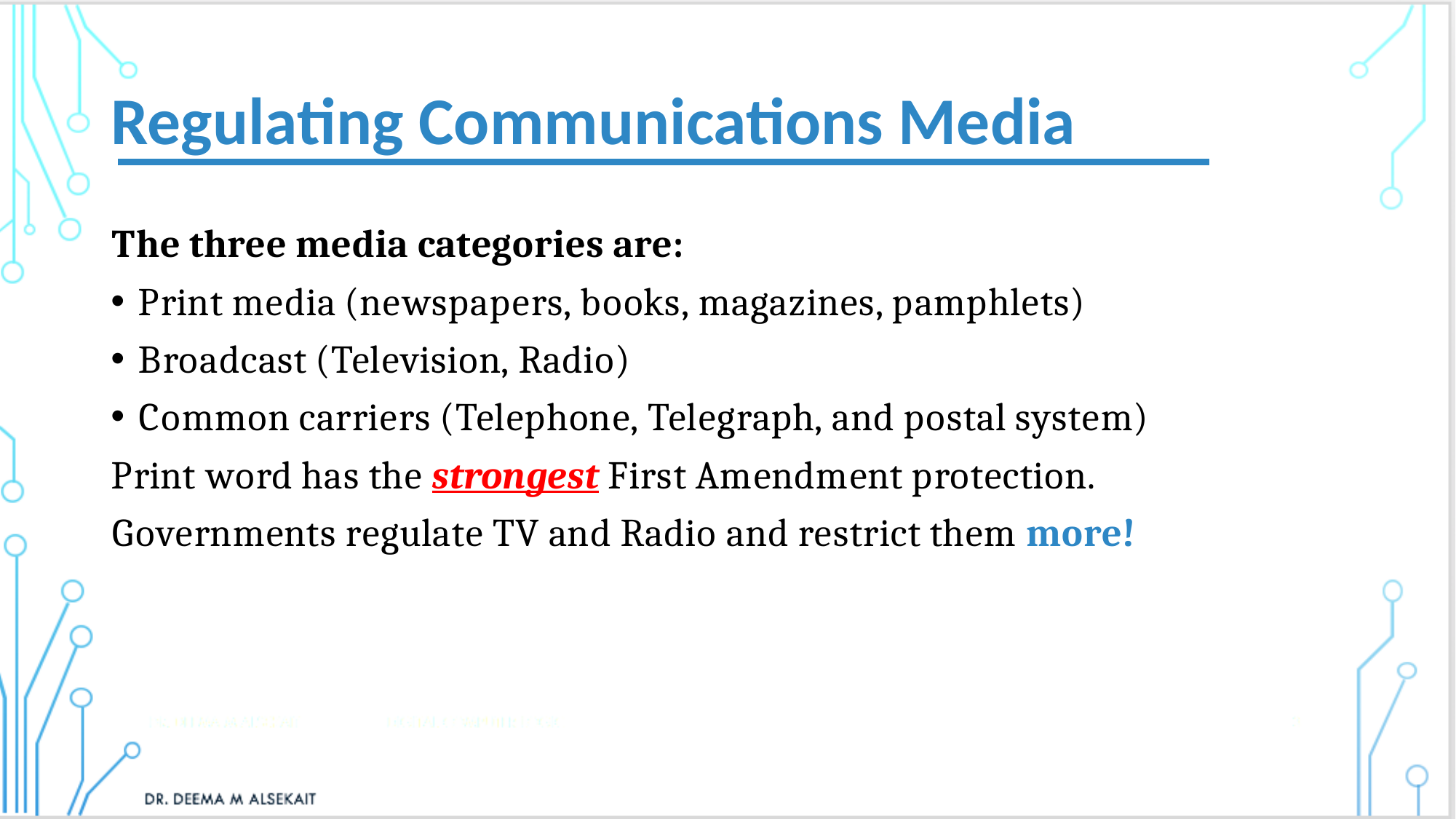

# Regulating Communications Media
The three media categories are:
Print media (newspapers, books, magazines, pamphlets)
Broadcast (Television, Radio)
Common carriers (Telephone, Telegraph, and postal system)
Print word has the strongest First Amendment protection.
Governments regulate TV and Radio and restrict them more!